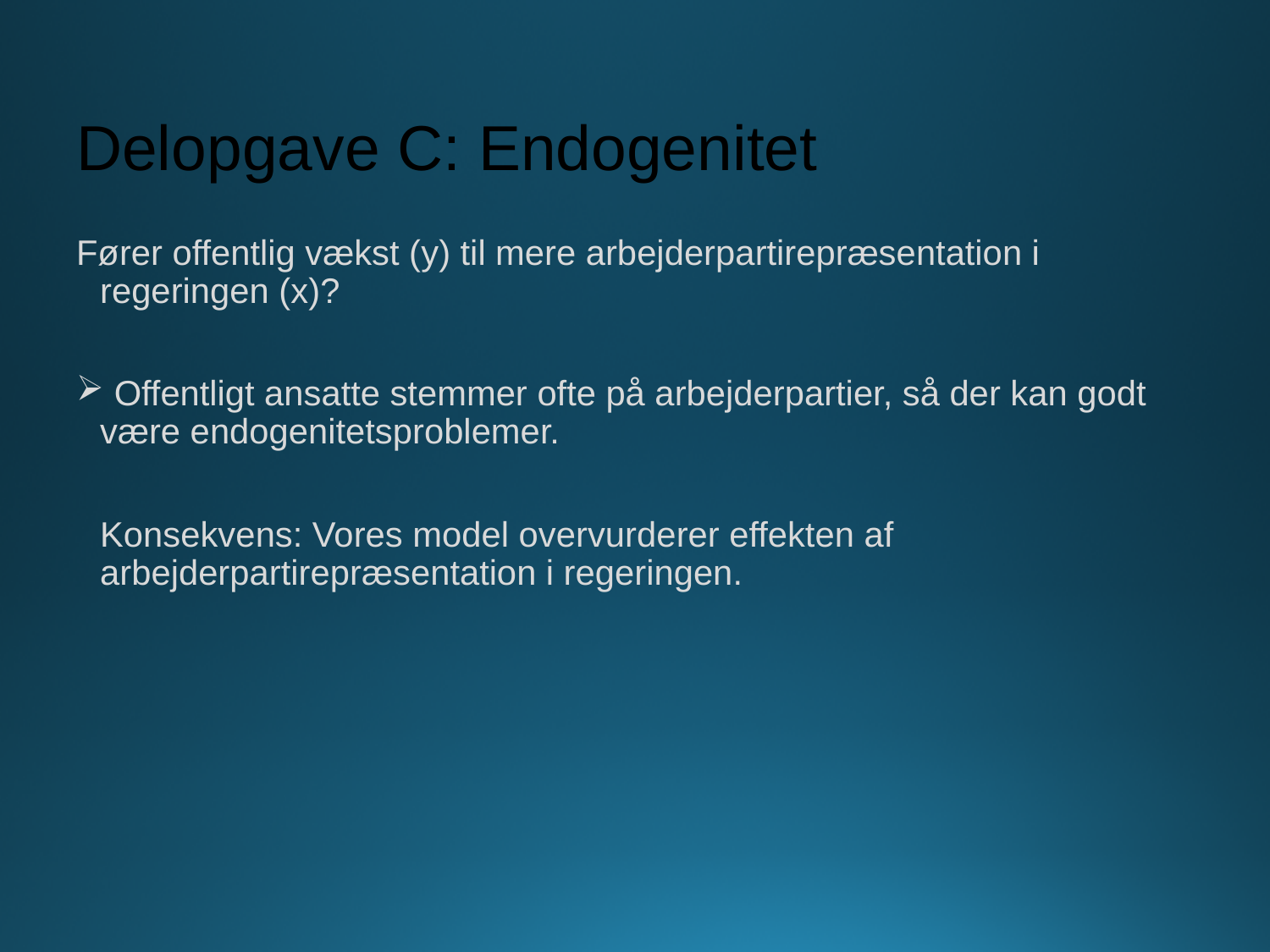

# Delopgave C: Endogenitet
Fører offentlig vækst (y) til mere arbejderpartirepræsentation i regeringen (x)?

 Offentligt ansatte stemmer ofte på arbejderpartier, så der kan godt være endogenitetsproblemer.

	Konsekvens: Vores model overvurderer effekten af arbejderpartirepræsentation i regeringen.